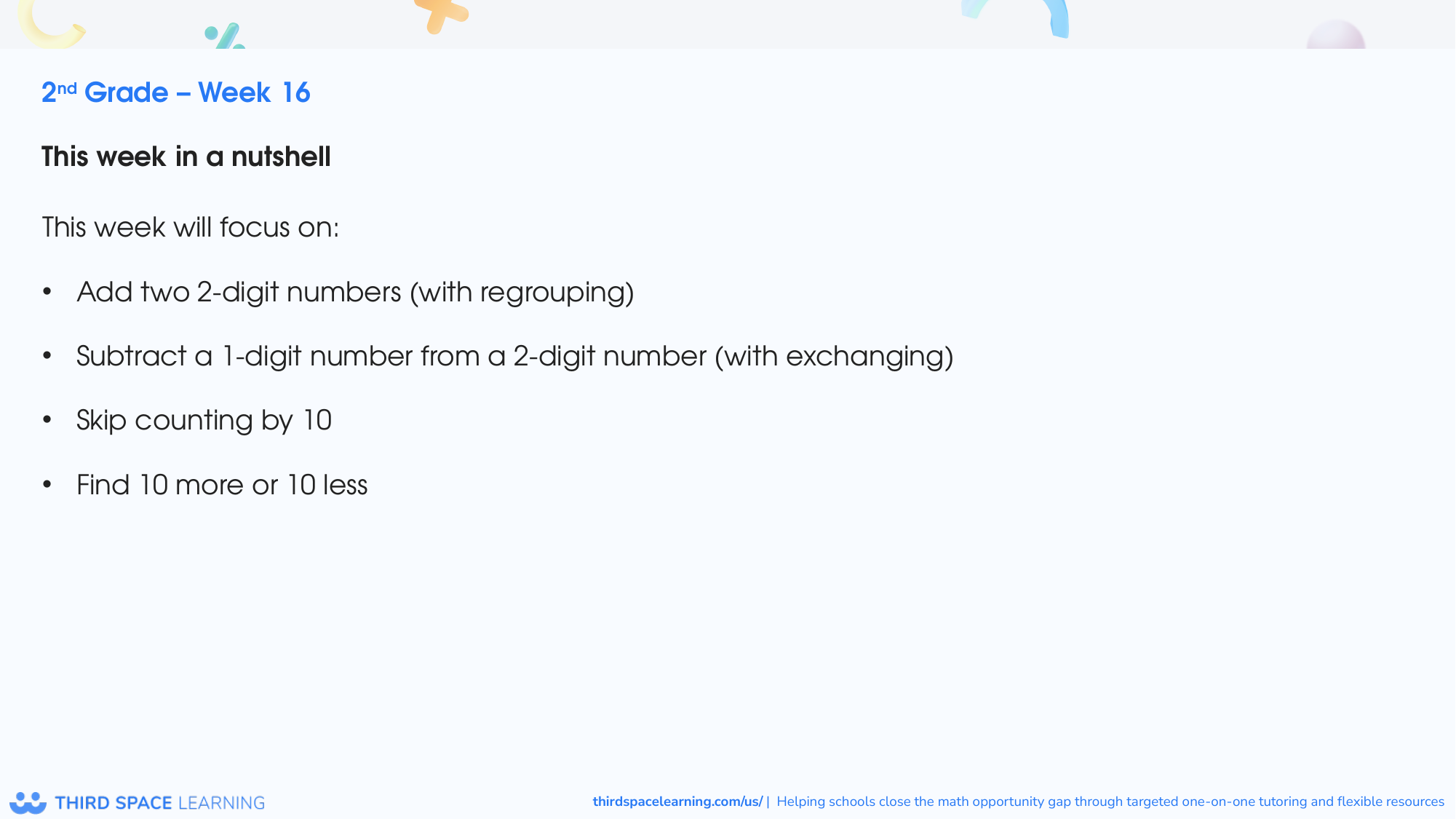

2nd Grade – Week 16
This week in a nutshell
This week will focus on:
Add two 2-digit numbers (with regrouping)
Subtract a 1-digit number from a 2-digit number (with exchanging)
Skip counting by 10
Find 10 more or 10 less